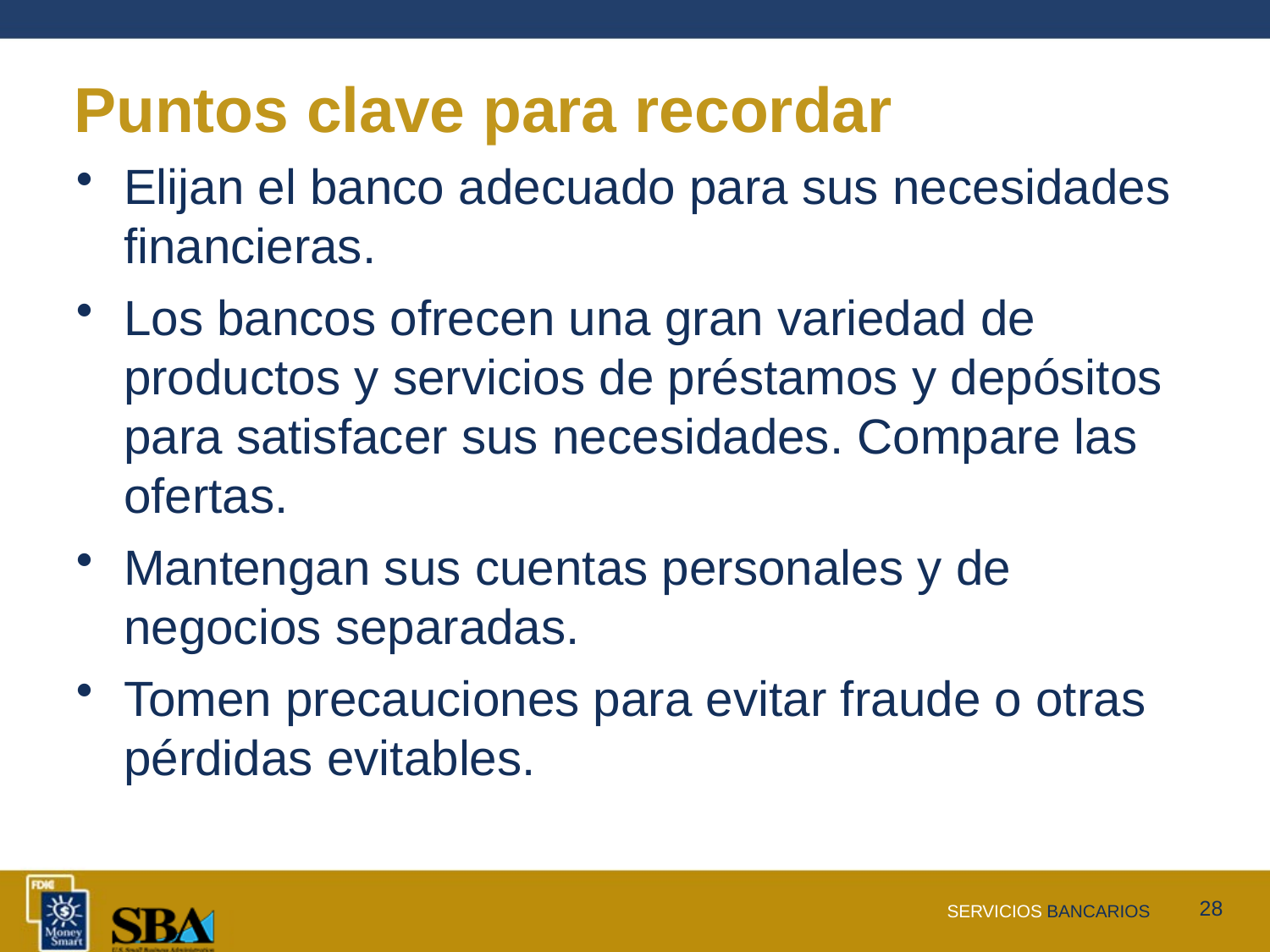

# Puntos clave para recordar
Elijan el banco adecuado para sus necesidades financieras.
Los bancos ofrecen una gran variedad de productos y servicios de préstamos y depósitos para satisfacer sus necesidades. Compare las ofertas.
Mantengan sus cuentas personales y de negocios separadas.
Tomen precauciones para evitar fraude o otras pérdidas evitables.